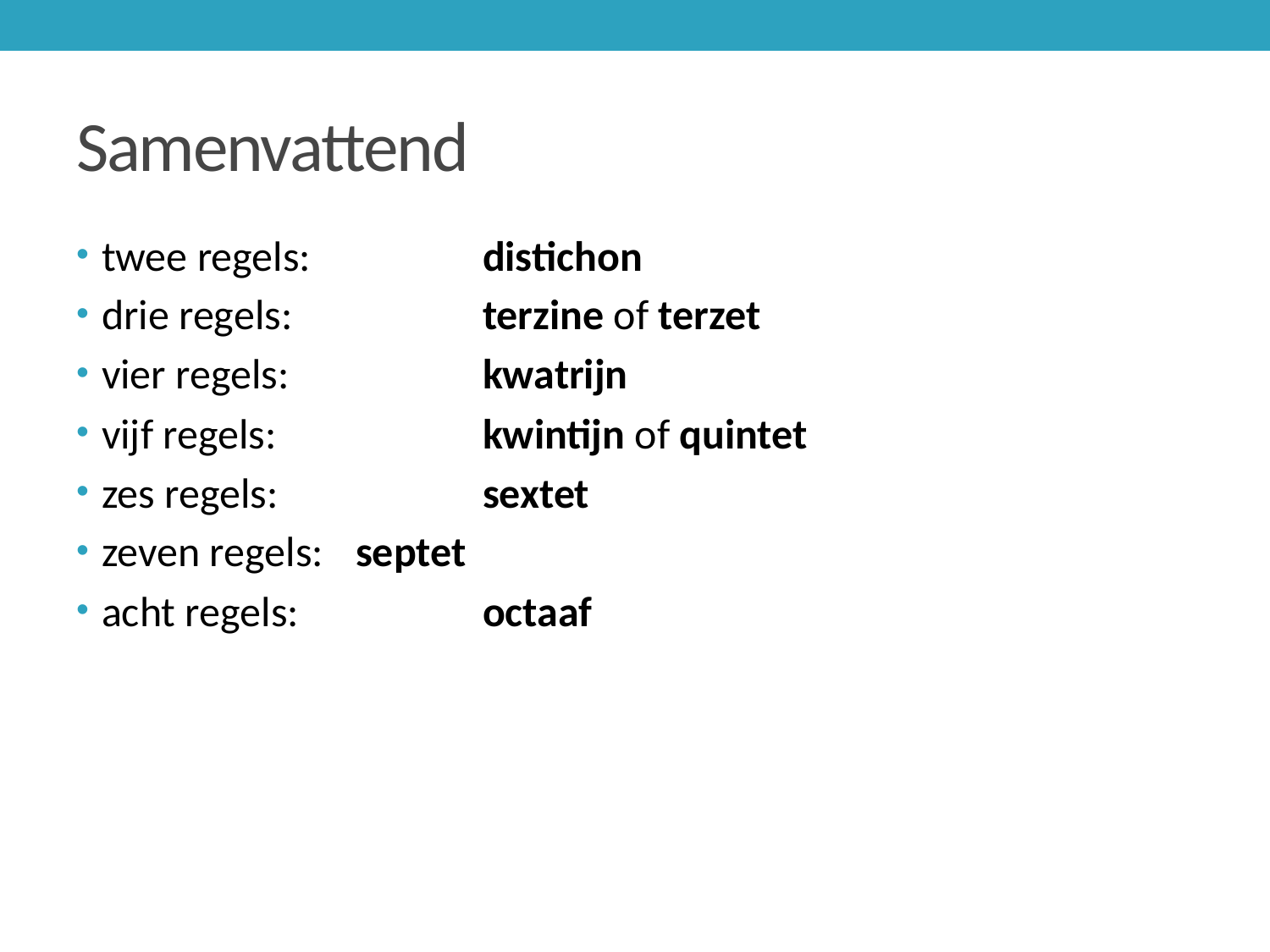

# Samenvattend
twee regels: 		distichon
drie regels: 		terzine of terzet
vier regels: 		kwatrijn
vijf regels: 		kwintijn of quintet
zes regels: 		sextet
zeven regels: 	septet
acht regels: 		octaaf